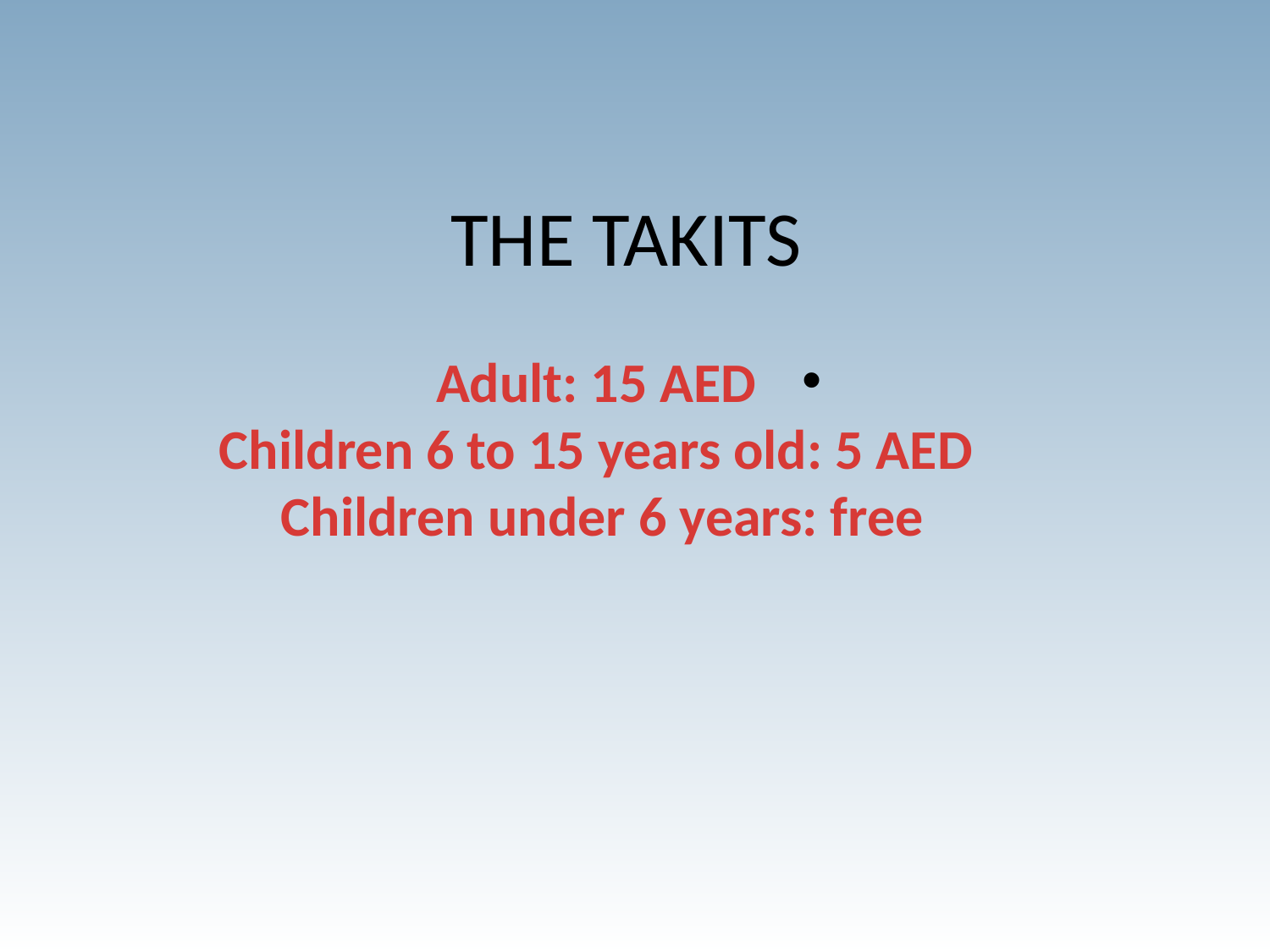

# THE TAKITS
Adult: 15 AED 
Children 6 to 15 years old: 5 AED 
Children under 6 years: free